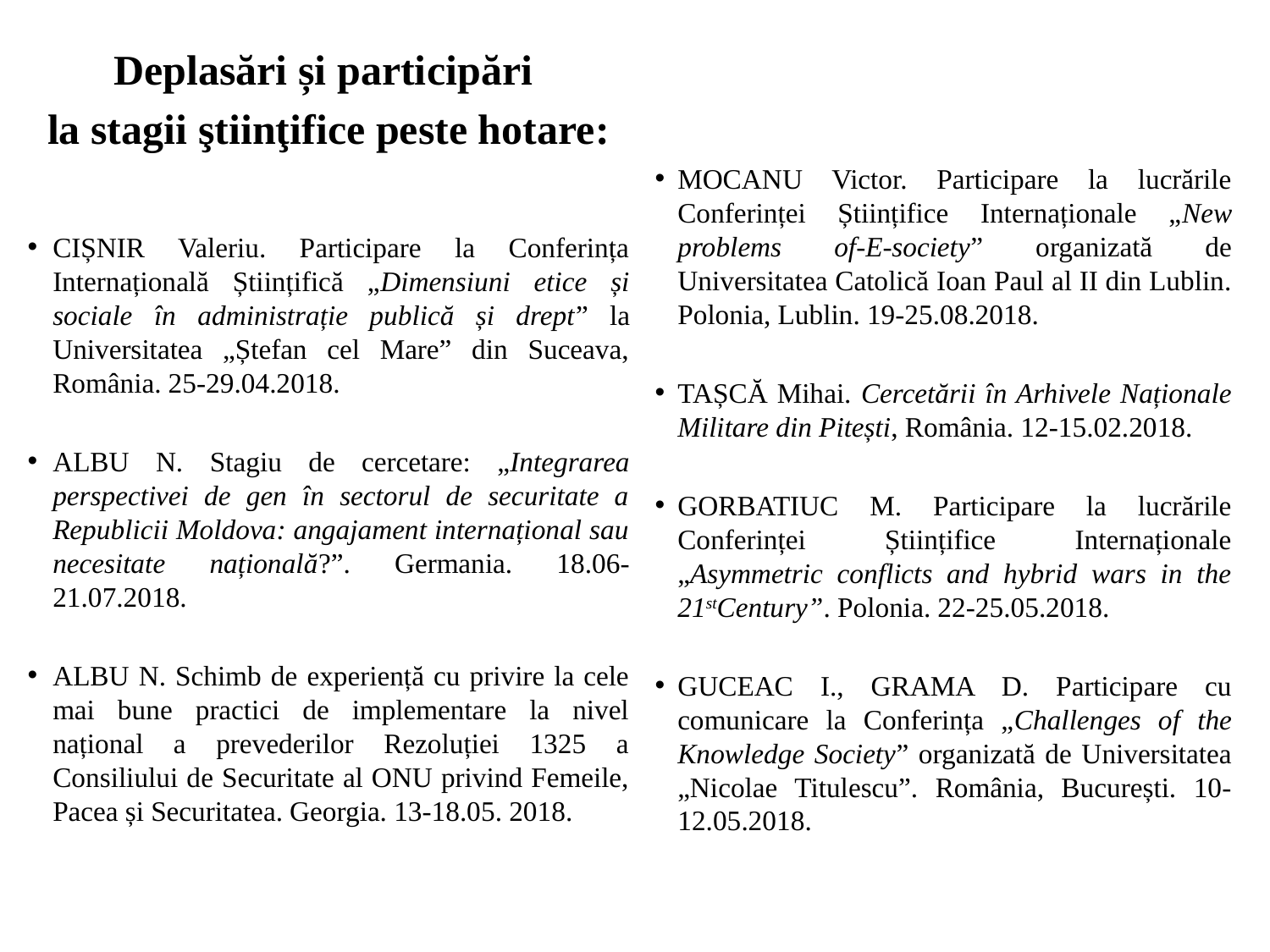

Deplasări și participări
la stagii ştiinţifice peste hotare:

CIȘNIR Valeriu. Participare la Conferința Internațională Științifică „Dimensiuni etice și sociale în administrație publică și drept” la Universitatea „Ștefan cel Mare” din Suceava, România. 25-29.04.2018.

ALBU N. Stagiu de cercetare: „Integrarea perspectivei de gen în sectorul de securitate a Republicii Moldova: angajament internațional sau necesitate națională?”. Germania. 18.06-21.07.2018.

ALBU N. Schimb de experiență cu privire la cele mai bune practici de implementare la nivel național a prevederilor Rezoluției 1325 a Consiliului de Securitate al ONU privind Femeile, Pacea și Securitatea. Georgia. 13-18.05. 2018.

MOCANU Victor. Participare la lucrările Conferinței Științifice Internaționale „New problems of-E-society” organizată de Universitatea Catolică Ioan Paul al II din Lublin. Polonia, Lublin. 19-25.08.2018.

TAȘCĂ Mihai. Cercetării în Arhivele Naționale Militare din Pitești, România. 12-15.02.2018.

GORBATIUC M. Participare la lucrările Conferinței Științifice Internaționale „Asymmetric conflicts and hybrid wars in the 21stCentury”. Polonia. 22-25.05.2018.

GUCEAC I., GRAMA D. Participare cu comunicare la Conferința „Challenges of the Knowledge Society” organizată de Universitatea „Nicolae Titulescu”. România, București. 10-12.05.2018.